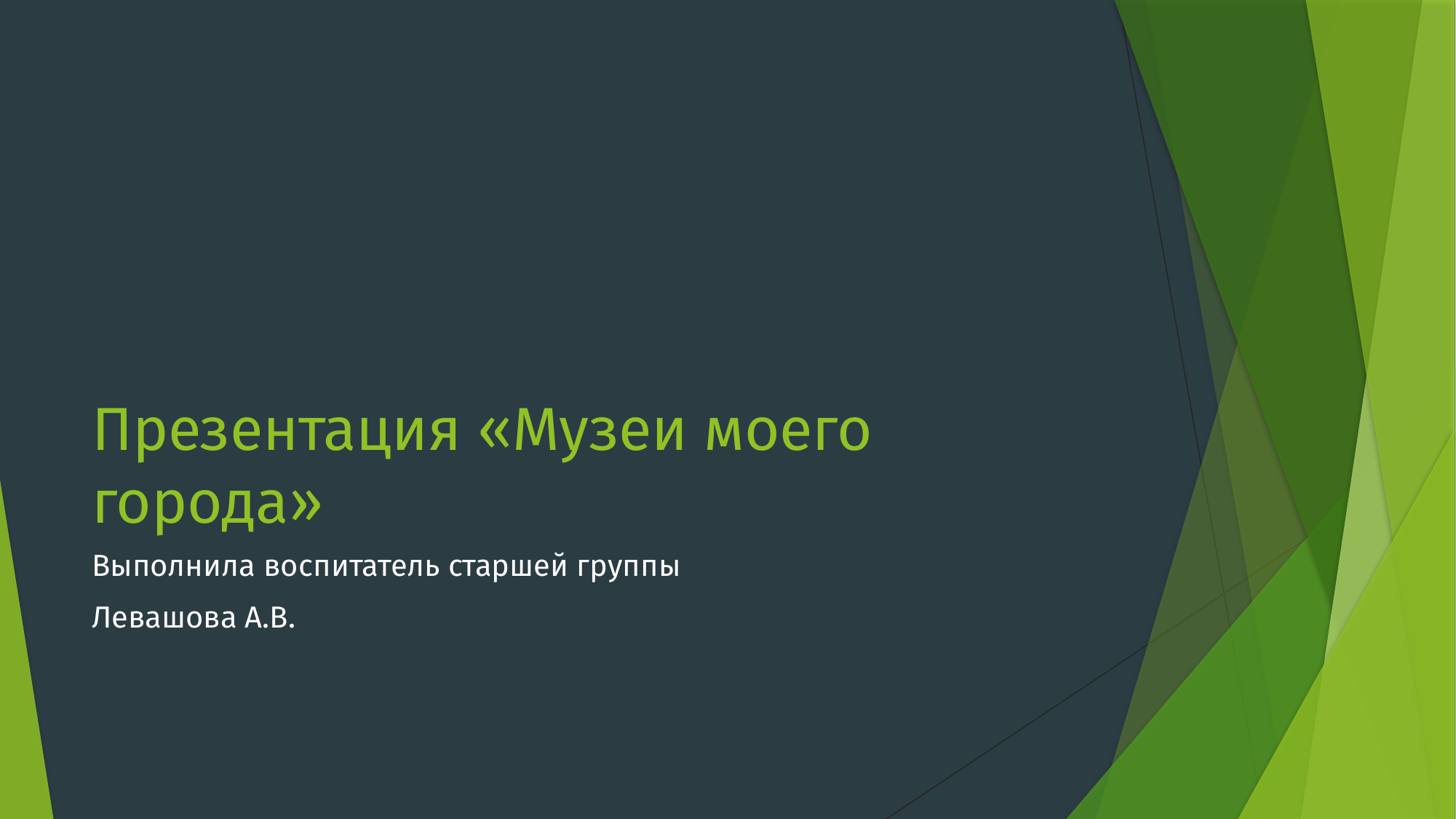

# Презентация «Музеи моего города»
Выполнила воспитатель старшей группы
Левашова А.В.